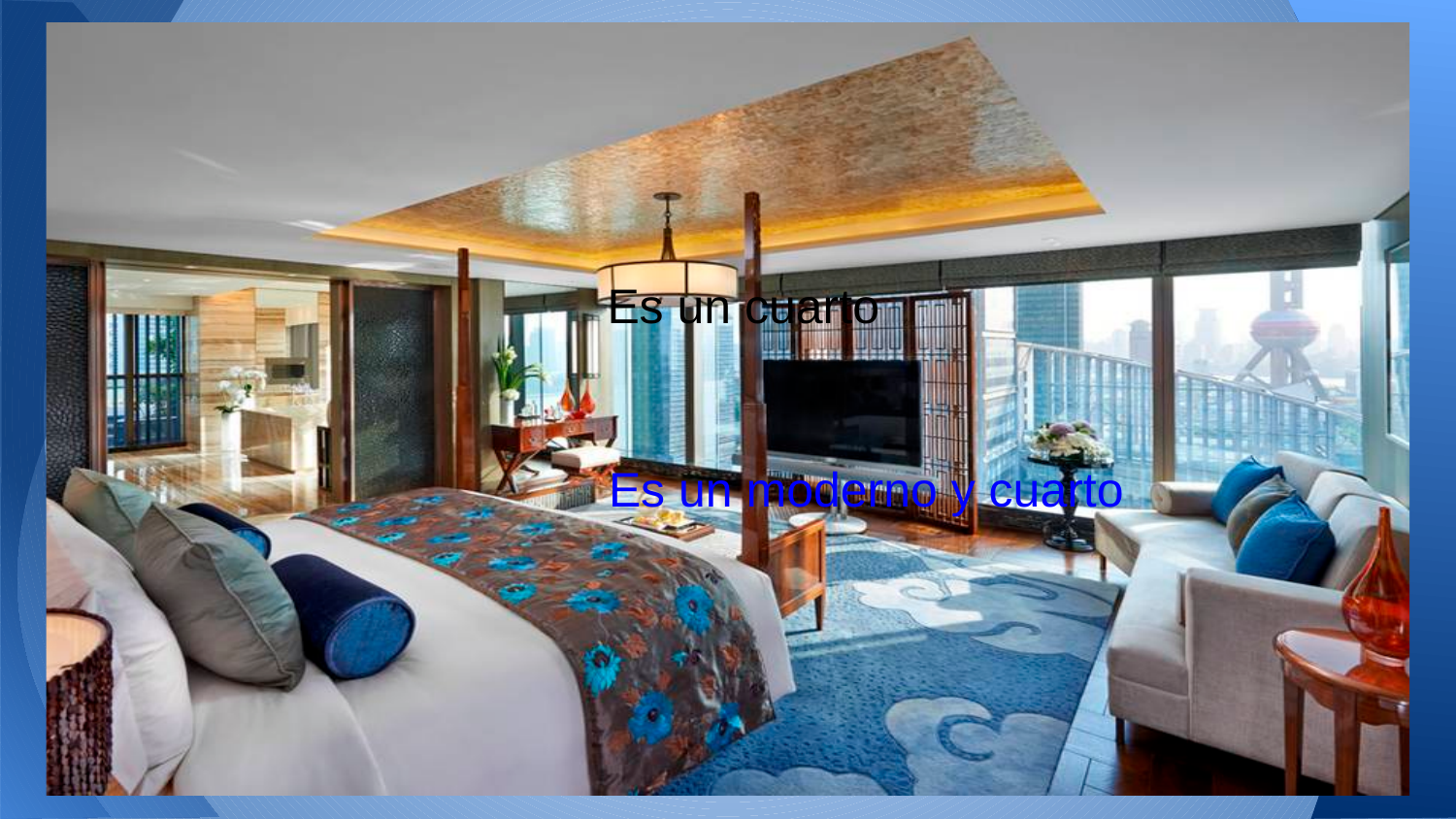

Es un cuarto

#

                                                                    Es un moderno y cuarto